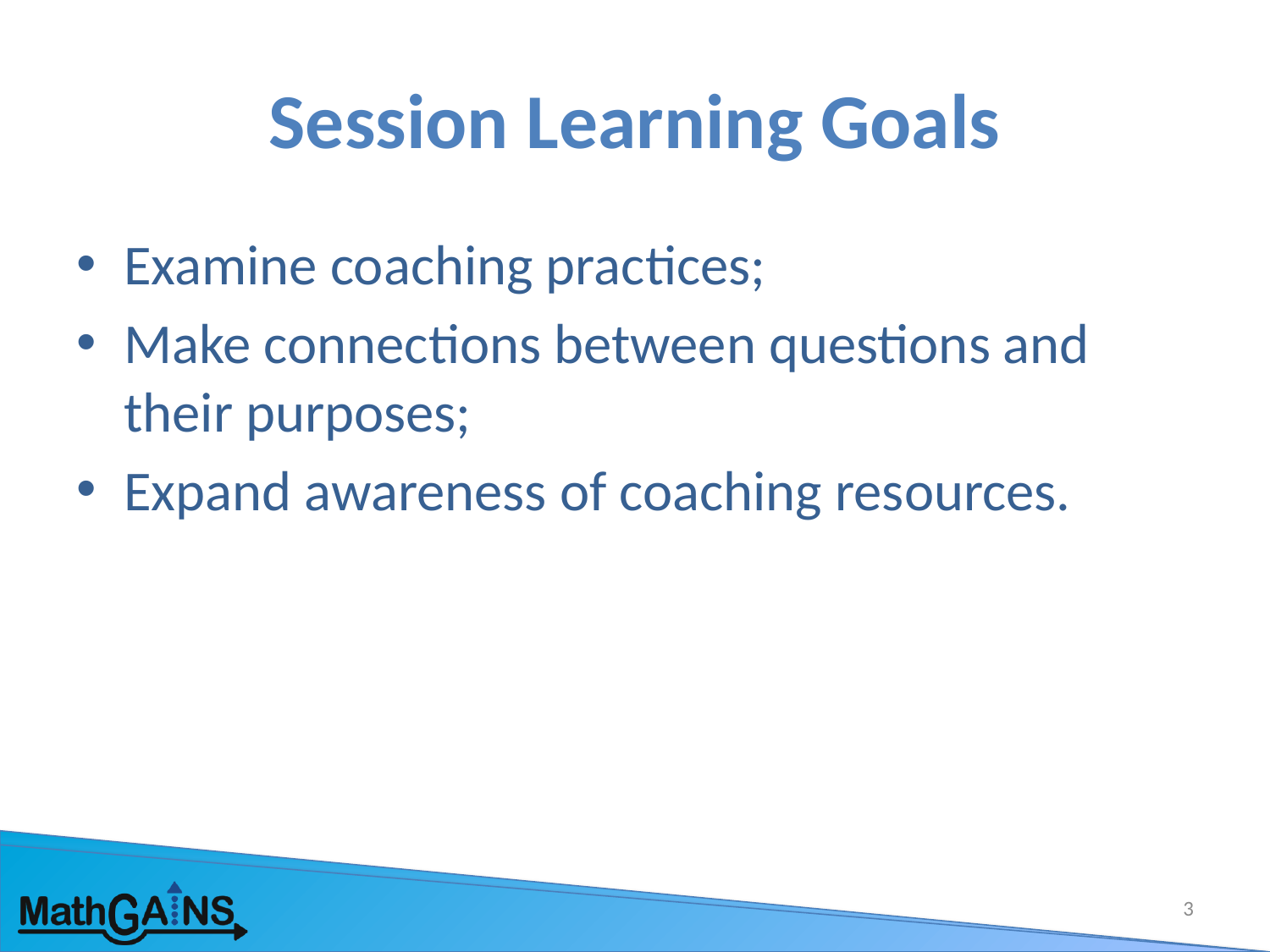

# Session Learning Goals
Examine coaching practices;
Make connections between questions and their purposes;
Expand awareness of coaching resources.
3